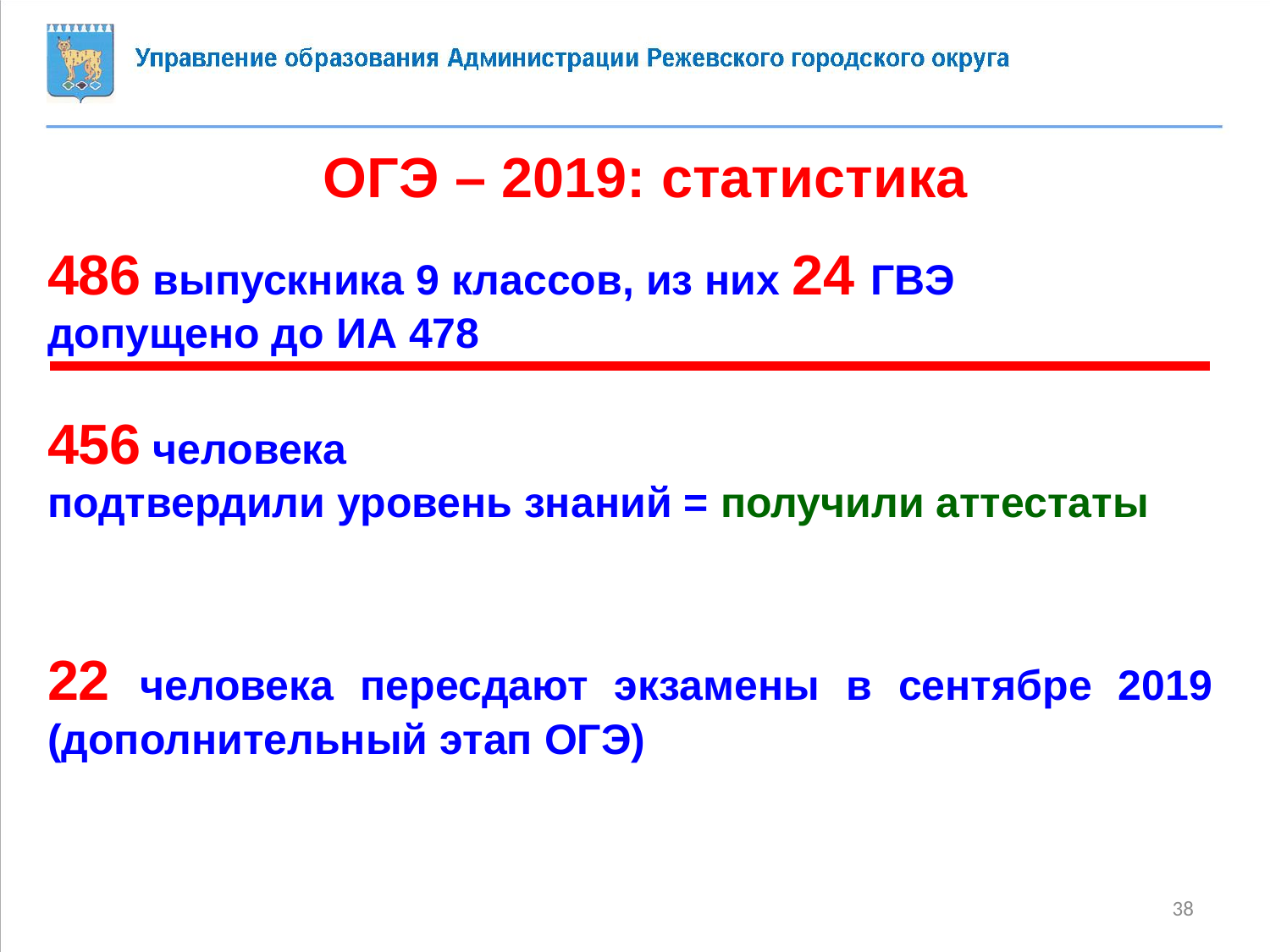

ОГЭ – 2019: статистика
486 выпускника 9 классов, из них 24 ГВЭ
допущено до ИА 478

456 человека
подтвердили уровень знаний = получили аттестаты

22 человека пересдают экзамены в сентябре 2019 (дополнительный этап ОГЭ)

38